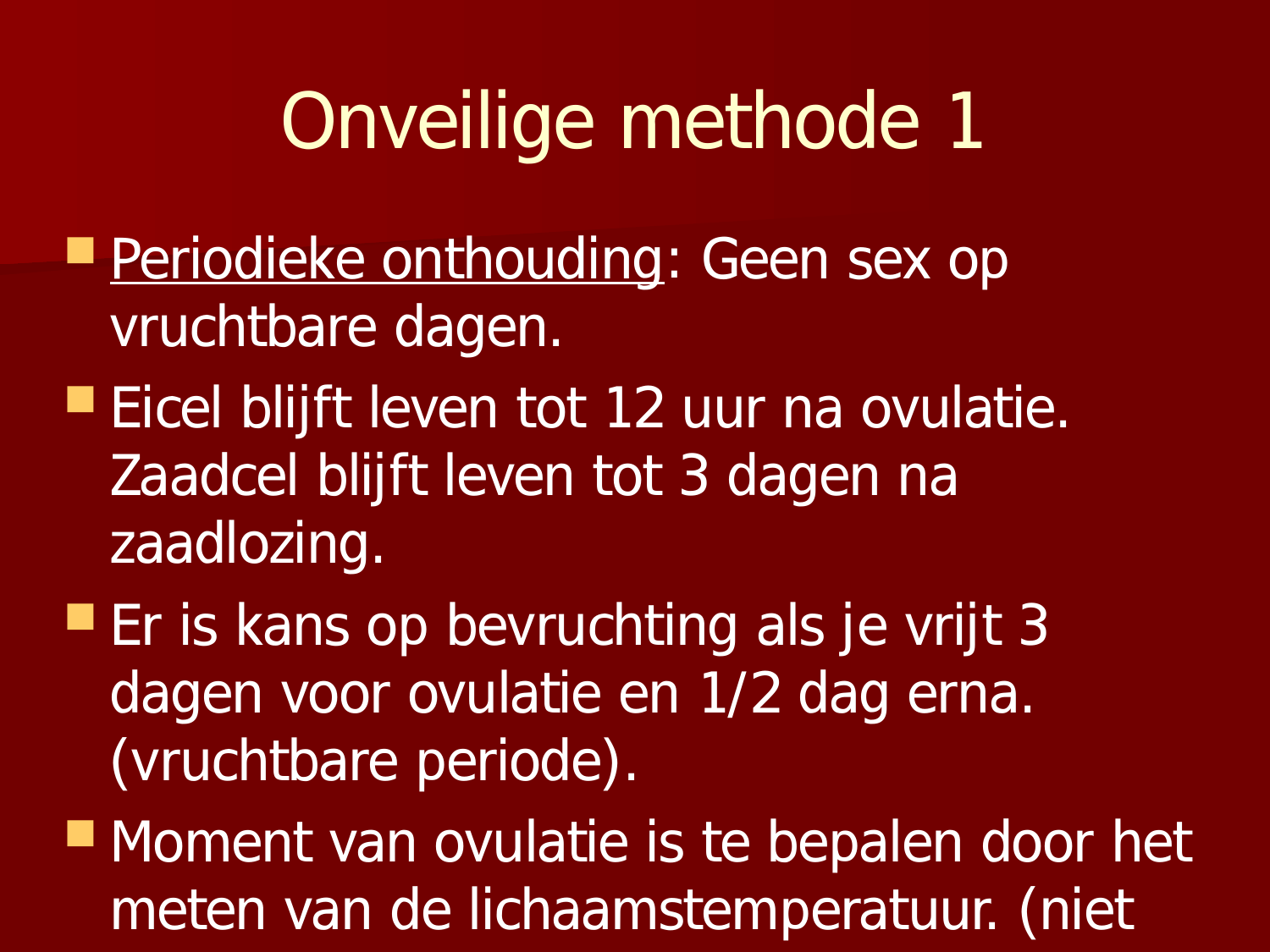

Onveilige methode 1
Periodieke onthouding: Geen sex op vruchtbare dagen.
Eicel blijft leven tot 12 uur na ovulatie. Zaadcel blijft leven tot 3 dagen na zaadlozing.
Er is kans op bevruchting als je vrijt 3 dagen voor ovulatie en 1/2 dag erna. (vruchtbare periode).
Moment van ovulatie is te bepalen door het meten van de lichaamstemperatuur. (niet erg betrouwbaar)‏